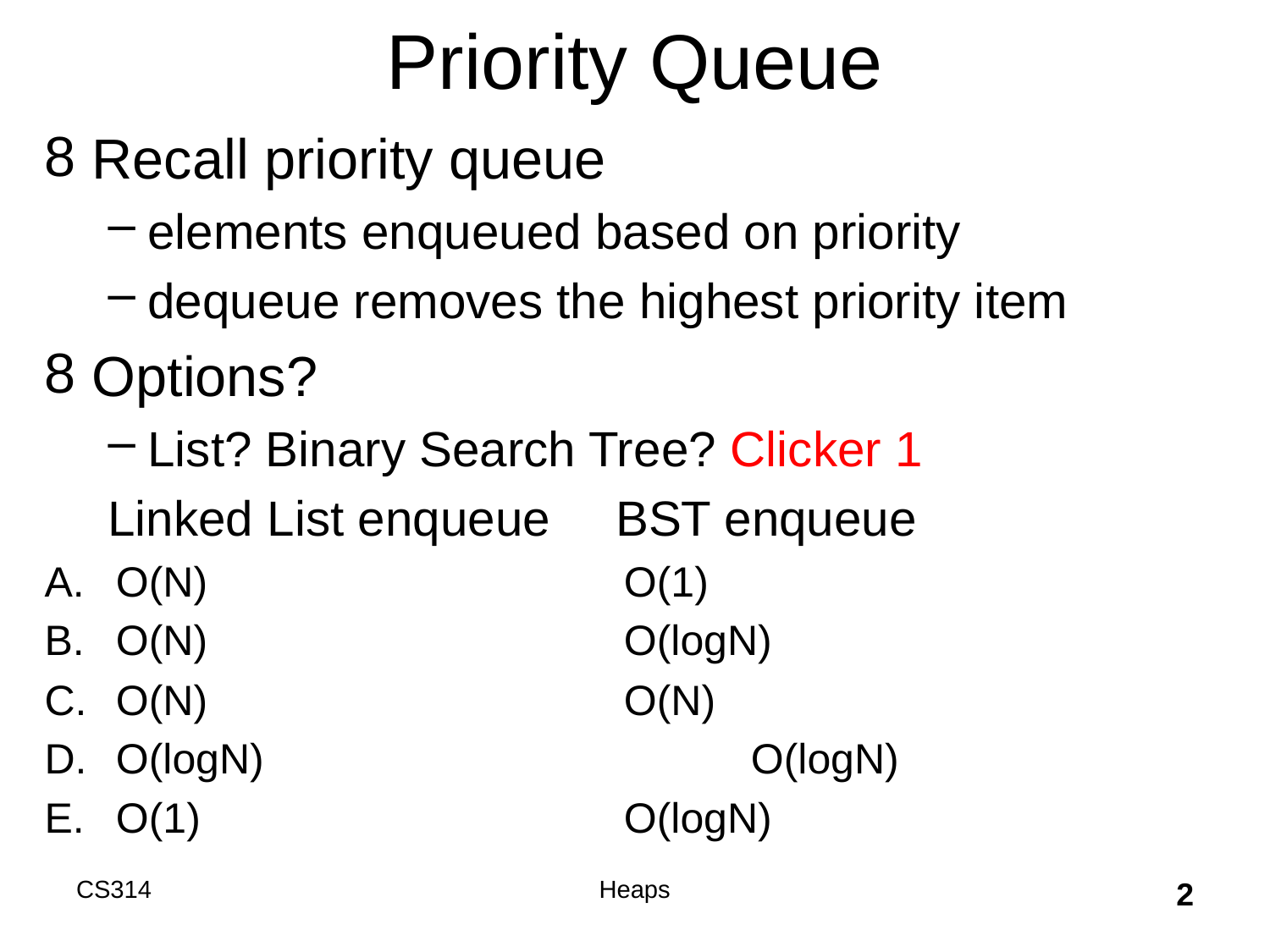

# Priority Queue
Recall priority queue
elements enqueued based on priority
dequeue removes the highest priority item
Options?
List? Binary Search Tree? Clicker 1
Linked List enqueue  	BST enqueue
O(N)			   	O(1)
O(N)			   	O(logN)
O(N)			   	O(N)
O(logN)			   	O(logN)
O(1)			   	O(logN)

CS314
Heaps
2